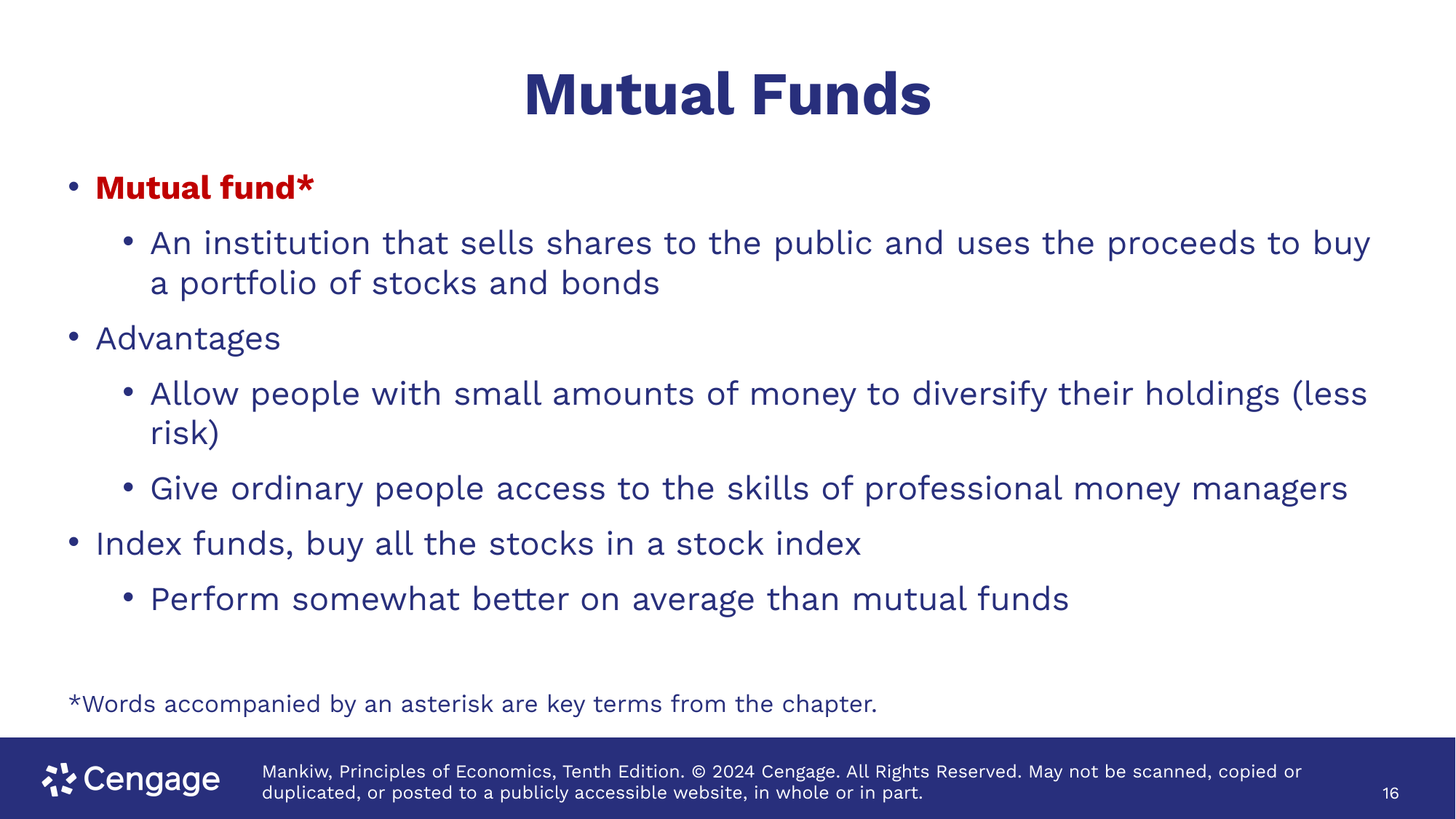

# Mutual Funds
Mutual fund*
An institution that sells shares to the public and uses the proceeds to buy a portfolio of stocks and bonds
Advantages
Allow people with small amounts of money to diversify their holdings (less risk)
Give ordinary people access to the skills of professional money managers
Index funds, buy all the stocks in a stock index
Perform somewhat better on average than mutual funds
*Words accompanied by an asterisk are key terms from the chapter.